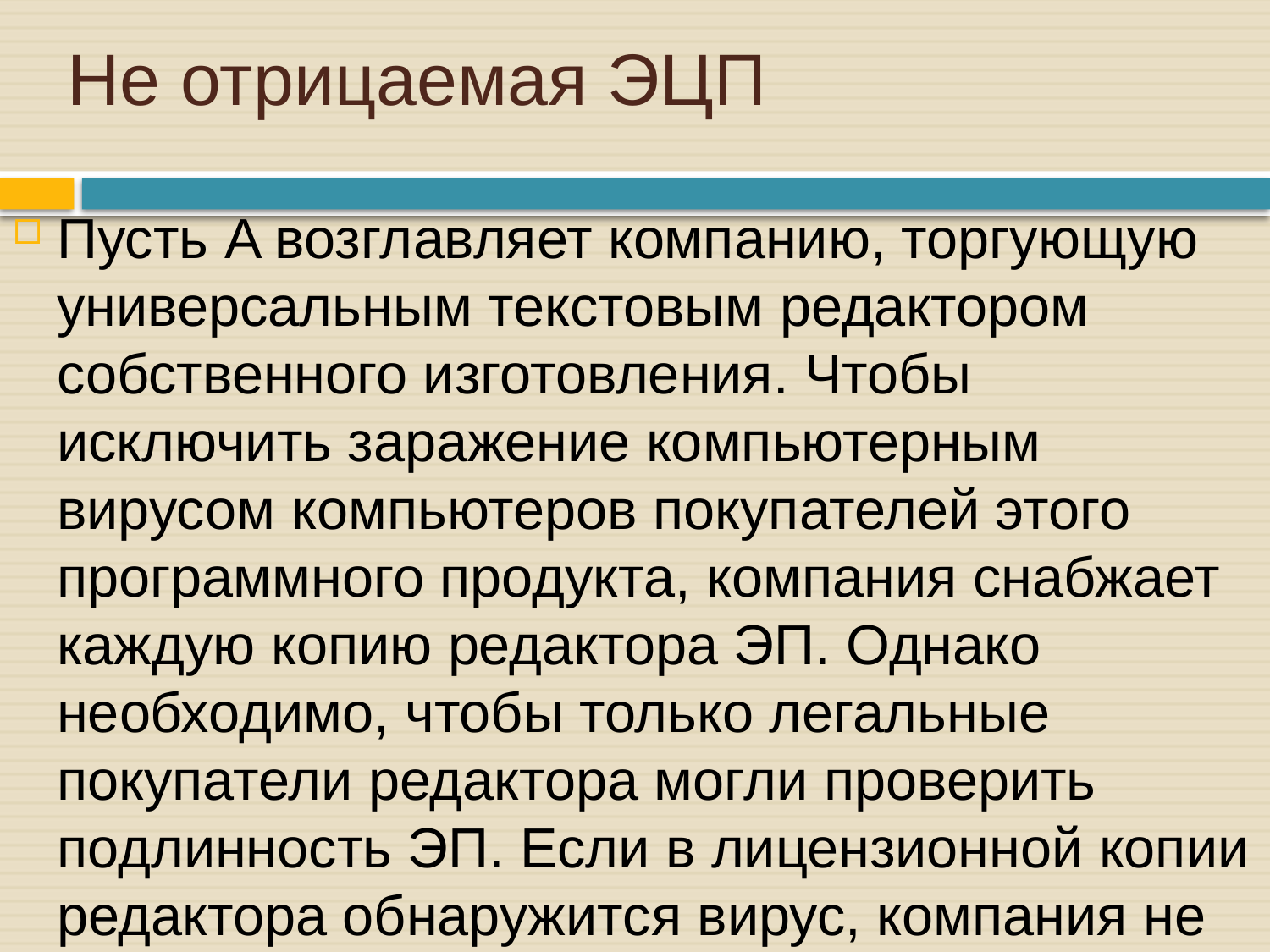

# Не отрицаемая ЭЦП
Пусть A возглавляет компанию, торгующую универсальным текстовым редактором собственного изготовления. Чтобы исключить заражение компьютерным вирусом компьютеров покупателей этого программного продукта, компания снабжает каждую копию редактора ЭП. Однако необходимо, чтобы только легальные покупатели редактора могли проверить подлинность ЭП. Если в лицензионной копии редактора обнаружится вирус, компания не сможет отрицать подлинность своей ЭП.